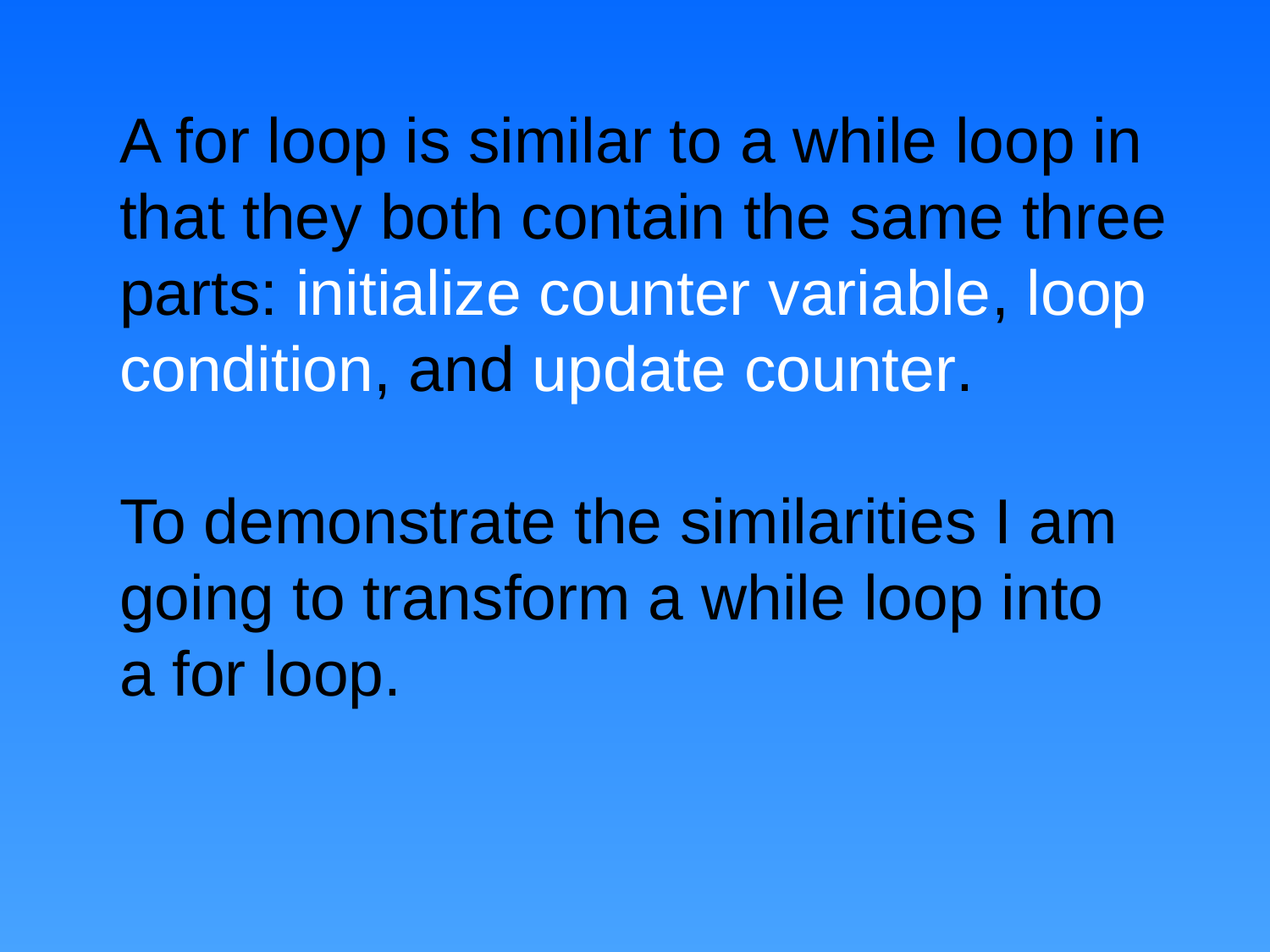

A for loop is similar to a while loop in
that they both contain the same three
parts: initialize counter variable, loop
condition, and update counter.

To demonstrate the similarities I am
going to transform a while loop into
a for loop.